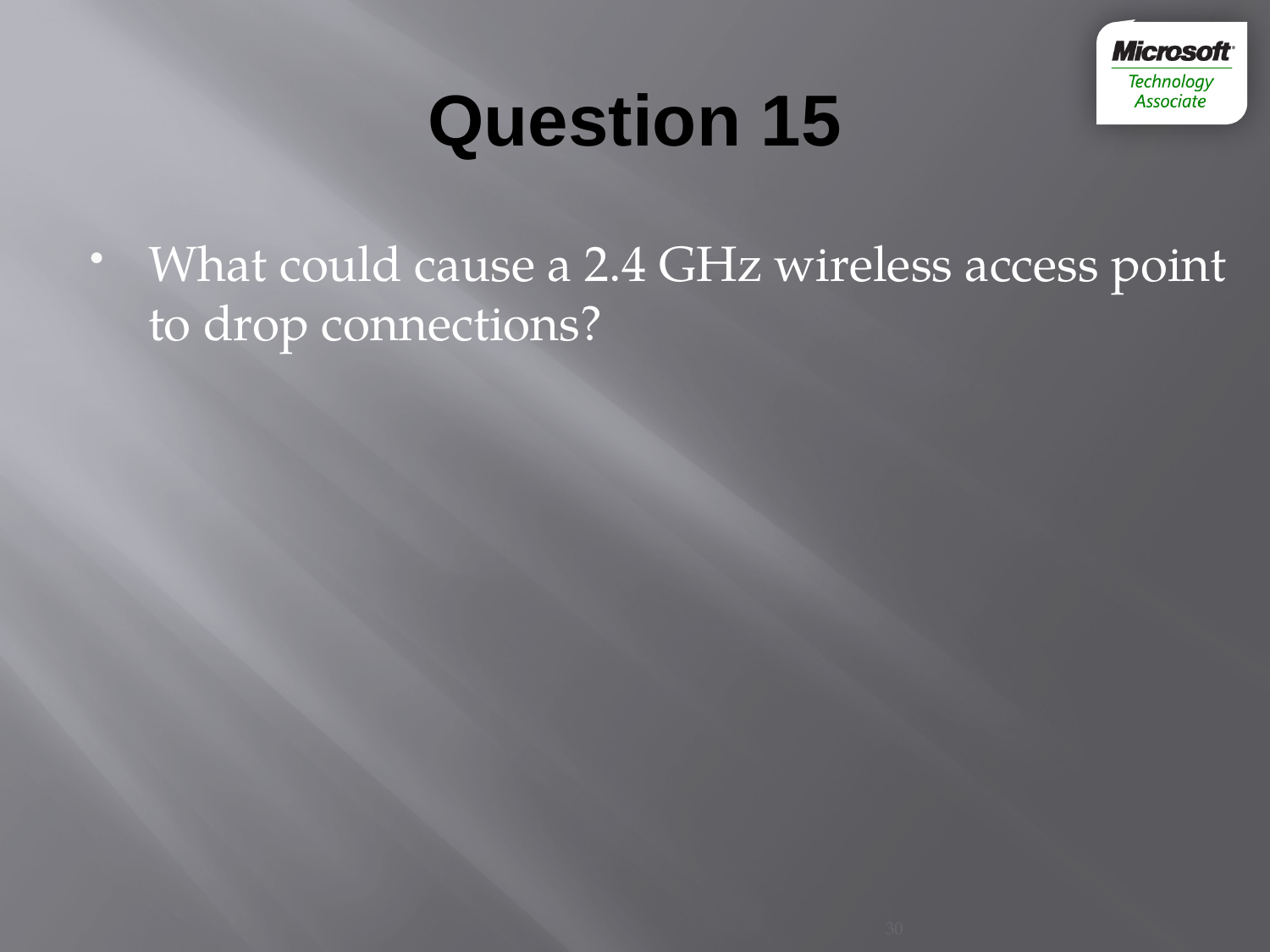

# Question 15
What could cause a 2.4 GHz wireless access point to drop connections?
30